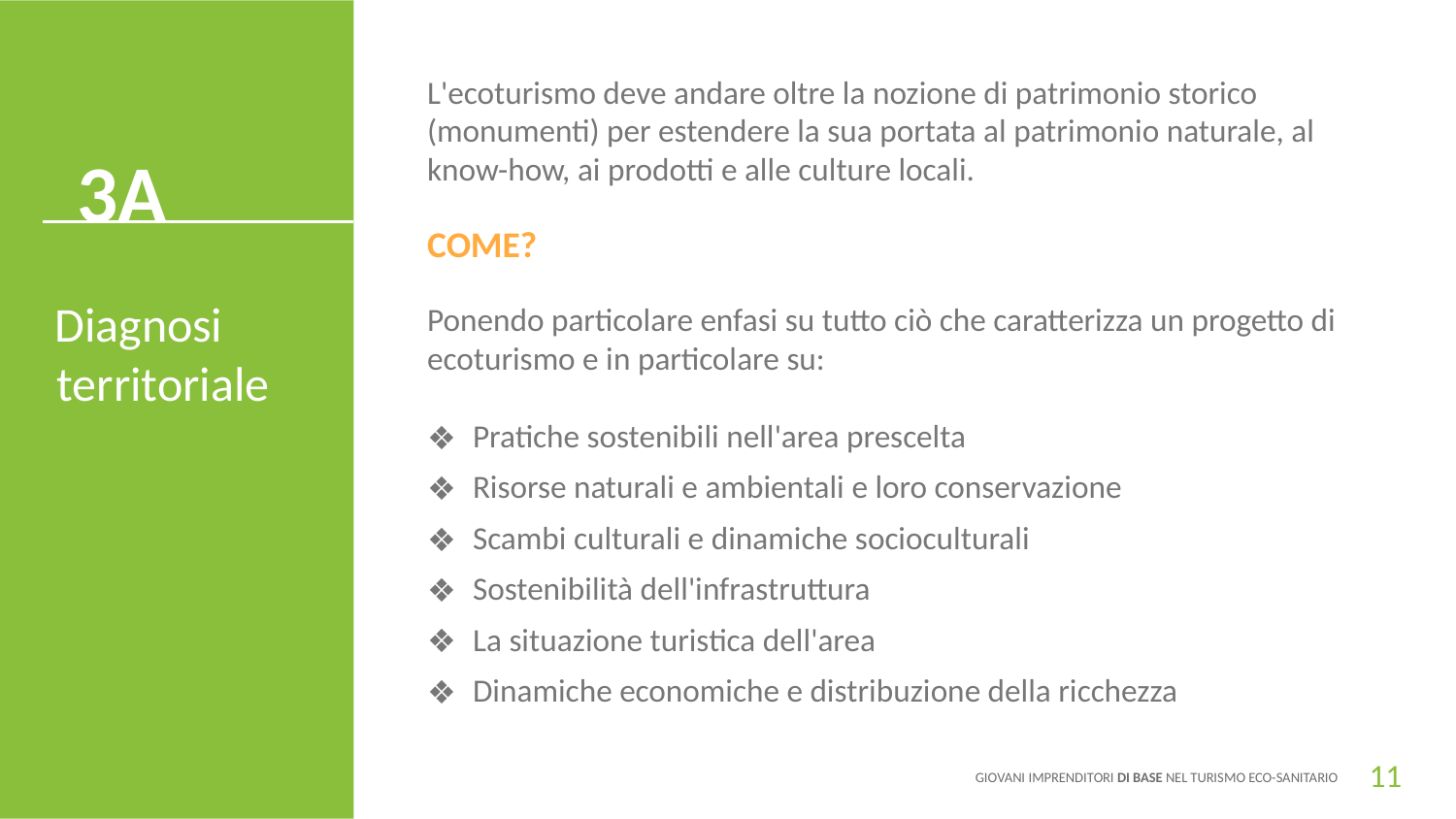

L'ecoturismo deve andare oltre la nozione di patrimonio storico (monumenti) per estendere la sua portata al patrimonio naturale, al know-how, ai prodotti e alle culture locali.

COME?

Ponendo particolare enfasi su tutto ciò che caratterizza un progetto di ecoturismo e in particolare su:

Pratiche sostenibili nell'area prescelta
Risorse naturali e ambientali e loro conservazione
Scambi culturali e dinamiche socioculturali
Sostenibilità dell'infrastruttura
La situazione turistica dell'area
Dinamiche economiche e distribuzione della ricchezza

3A
3A
Diagnosi territoriale

Diagnosi territoriale

11